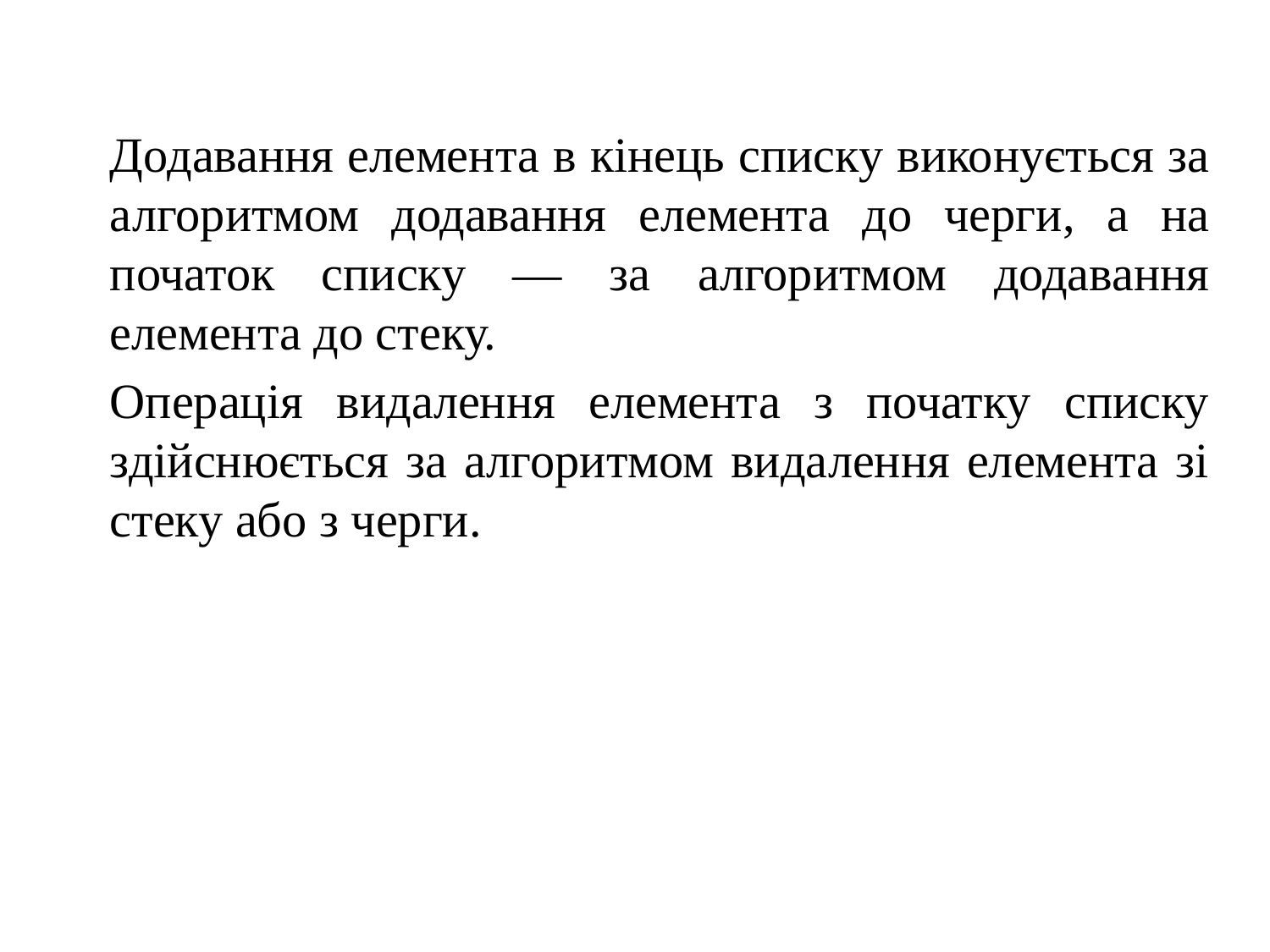

Додавання елемента в кінець списку виконується за алгоритмом додавання елемента до черги, а на початок списку — за алгоритмом додавання елемента до стеку.
	Операція видалення елемента з початку списку здійснюється за алгоритмом видалення елемента зі стеку або з черги.